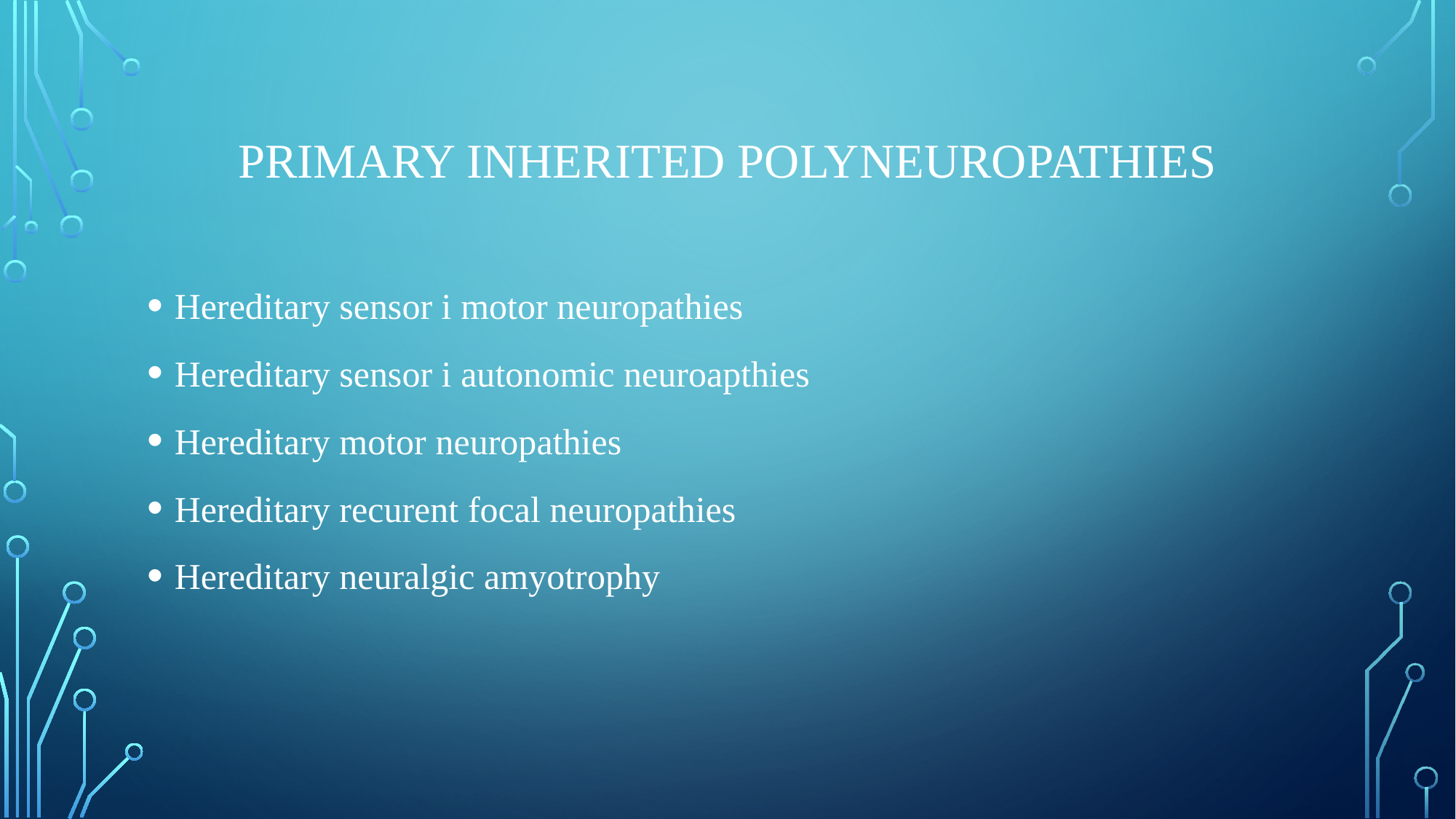

# Primary inherited polyneuropathies
Hereditary sensor i motor neuropathies
Hereditary sensor i autonomic neuroapthies
Hereditary motor neuropathies
Hereditary recurent focal neuropathies
Hereditary neuralgic amyotrophy